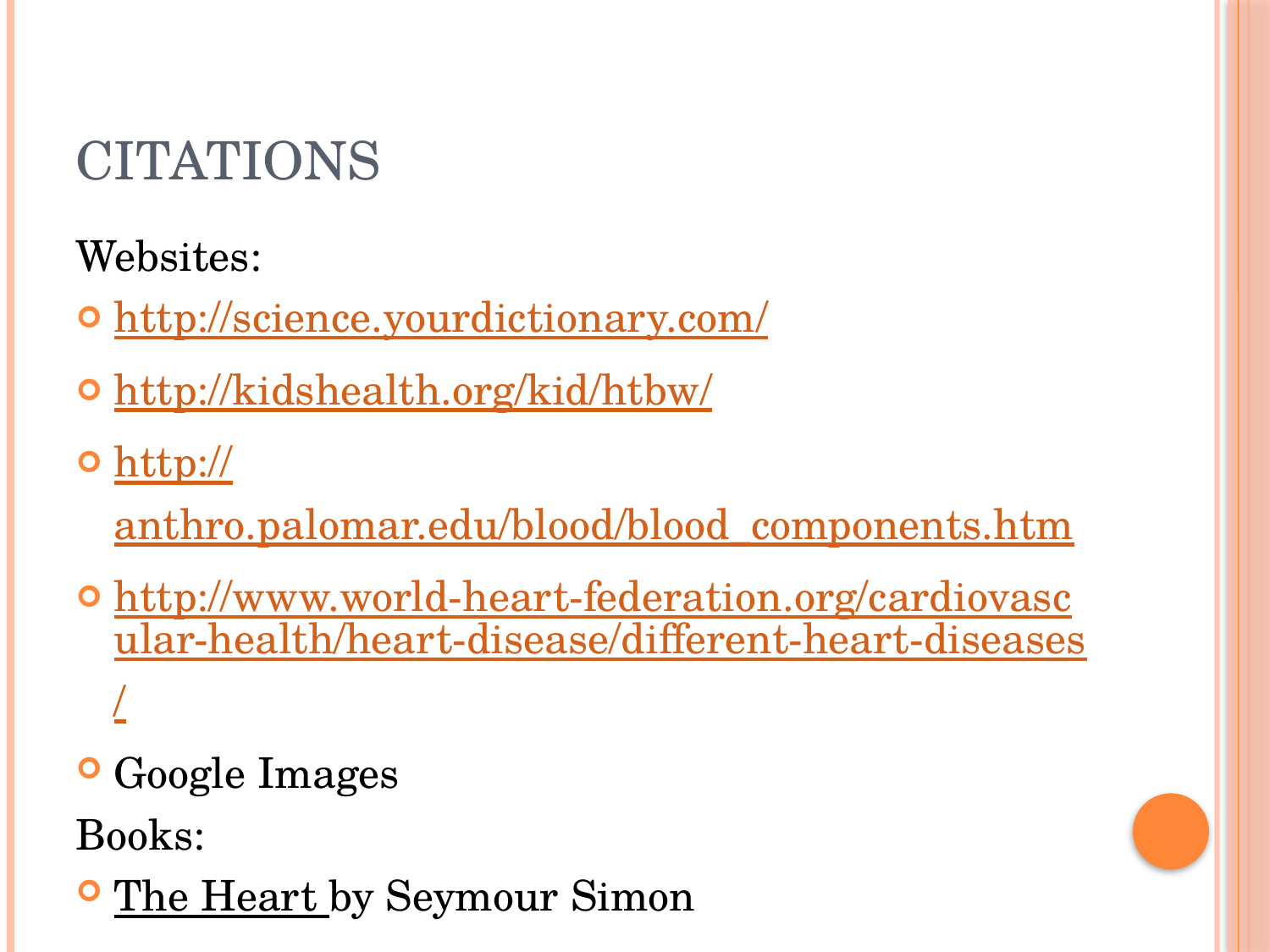

# Citations
Websites:
http://science.yourdictionary.com/
http://kidshealth.org/kid/htbw/
http://anthro.palomar.edu/blood/blood_components.htm
http://www.world-heart-federation.org/cardiovascular-health/heart-disease/different-heart-diseases/
Google Images
Books:
The Heart by Seymour Simon